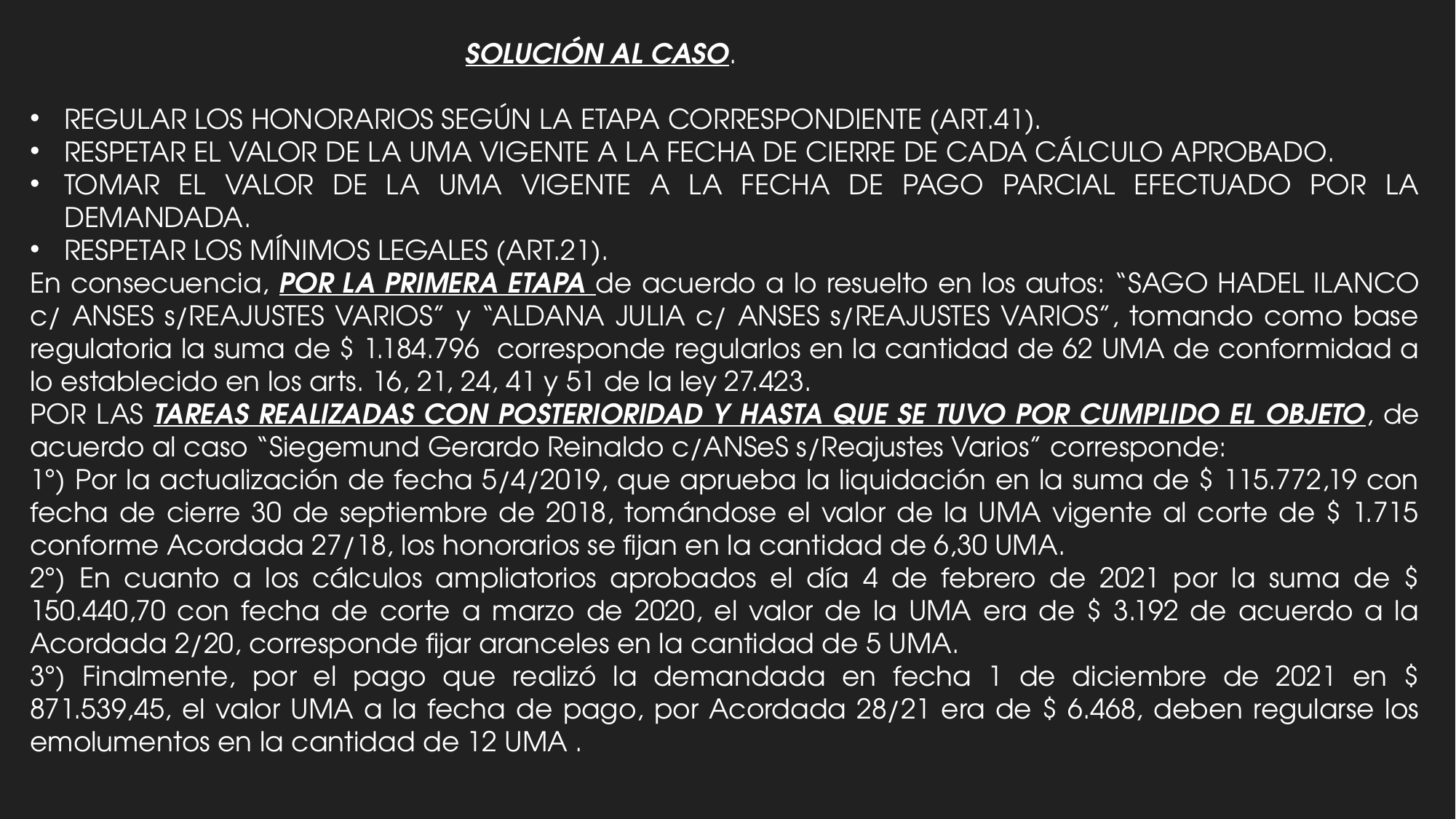

SOLUCIÓN AL CASO.

REGULAR LOS HONORARIOS SEGÚN LA ETAPA CORRESPONDIENTE (ART.41).
RESPETAR EL VALOR DE LA UMA VIGENTE A LA FECHA DE CIERRE DE CADA CÁLCULO APROBADO.
TOMAR EL VALOR DE LA UMA VIGENTE A LA FECHA DE PAGO PARCIAL EFECTUADO POR LA DEMANDADA.
RESPETAR LOS MÍNIMOS LEGALES (ART.21).
En consecuencia, POR LA PRIMERA ETAPA de acuerdo a lo resuelto en los autos: “SAGO HADEL ILANCO c/ ANSES s/REAJUSTES VARIOS” y “ALDANA JULIA c/ ANSES s/REAJUSTES VARIOS”, tomando como base regulatoria la suma de $ 1.184.796  corresponde regularlos en la cantidad de 62 UMA de conformidad a lo establecido en los arts. 16, 21, 24, 41 y 51 de la ley 27.423.
POR LAS TAREAS REALIZADAS CON POSTERIORIDAD Y HASTA QUE SE TUVO POR CUMPLIDO EL OBJETO, de acuerdo al caso “Siegemund Gerardo Reinaldo c/ANSeS s/Reajustes Varios” corresponde:
1°) Por la actualización de fecha 5/4/2019, que aprueba la liquidación en la suma de $ 115.772,19 con fecha de cierre 30 de septiembre de 2018, tomándose el valor de la UMA vigente al corte de $ 1.715 conforme Acordada 27/18, los honorarios se fijan en la cantidad de 6,30 UMA.
2°) En cuanto a los cálculos ampliatorios aprobados el día 4 de febrero de 2021 por la suma de $ 150.440,70 con fecha de corte a marzo de 2020, el valor de la UMA era de $ 3.192 de acuerdo a la Acordada 2/20, corresponde fijar aranceles en la cantidad de 5 UMA.
3°) Finalmente, por el pago que realizó la demandada en fecha 1 de diciembre de 2021 en $ 871.539,45, el valor UMA a la fecha de pago, por Acordada 28/21 era de $ 6.468, deben regularse los emolumentos en la cantidad de 12 UMA .